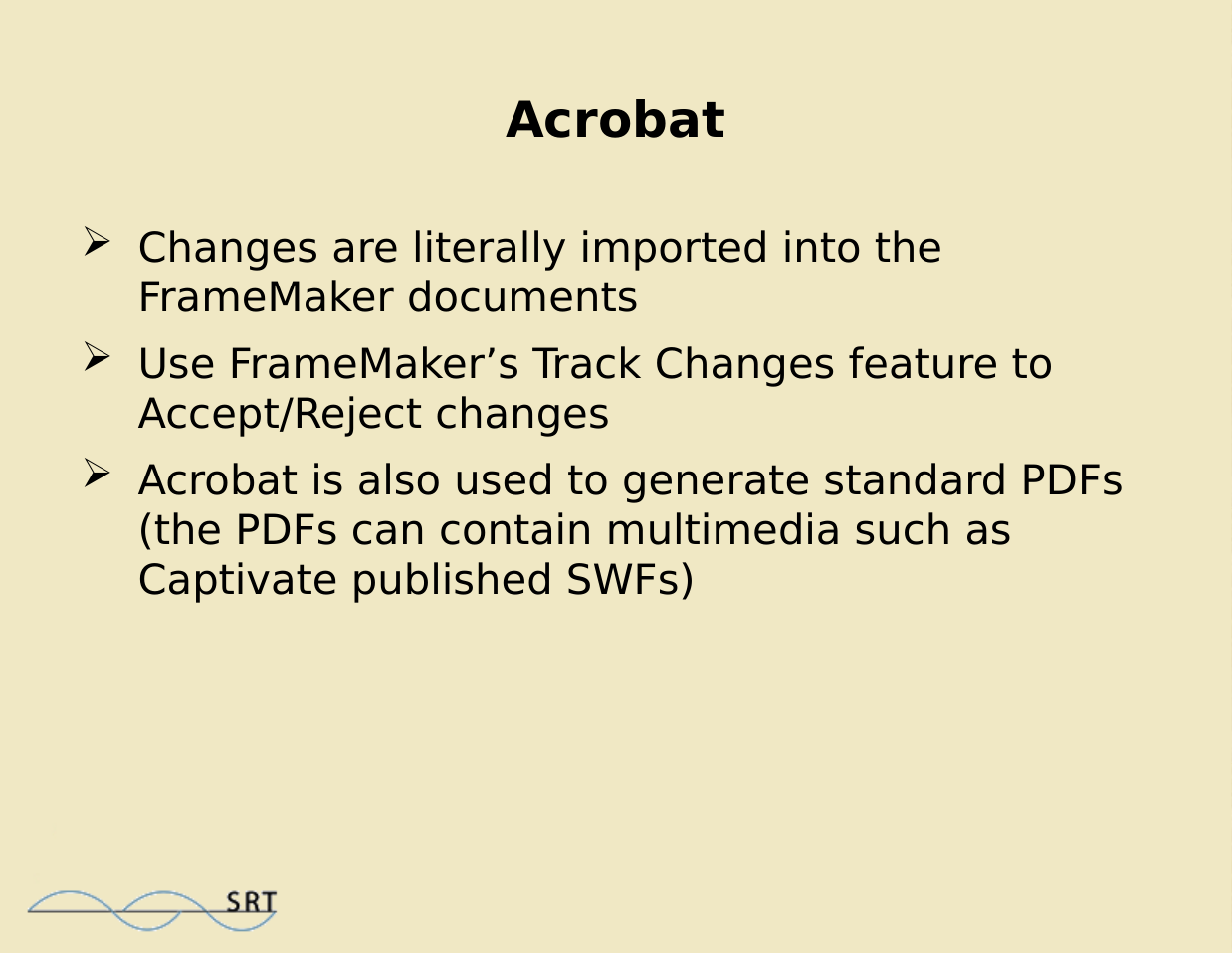

# Acrobat
Changes are literally imported into the FrameMaker documents
Use FrameMaker’s Track Changes feature to Accept/Reject changes
Acrobat is also used to generate standard PDFs (the PDFs can contain multimedia such as Captivate published SWFs)